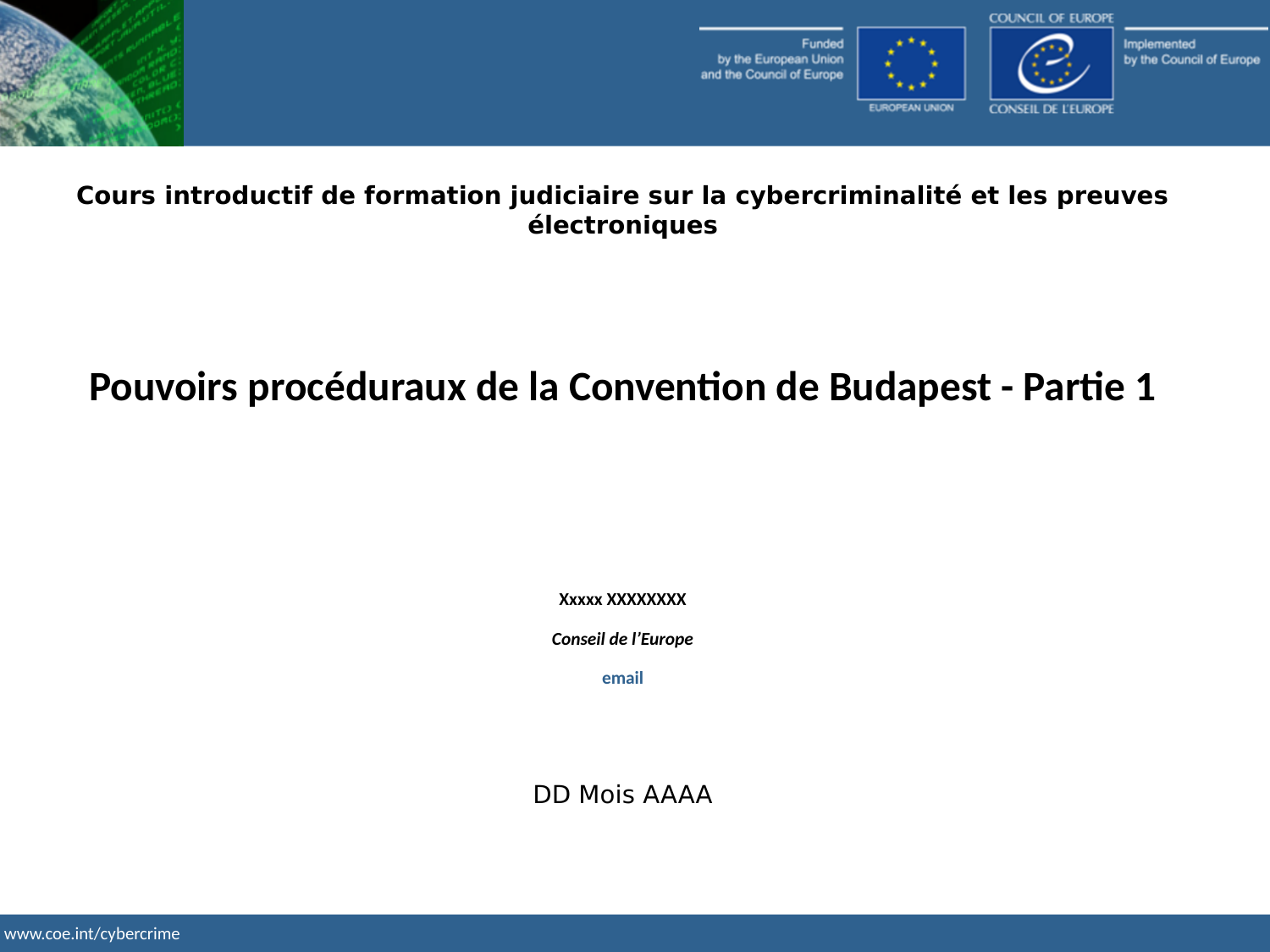

Cours introductif de formation judiciaire sur la cybercriminalité et les preuves électroniques
Pouvoirs procéduraux de la Convention de Budapest - Partie 1

Xxxxx XXXXXXXX

Conseil de l’Europe

email

DD Mois AAAA